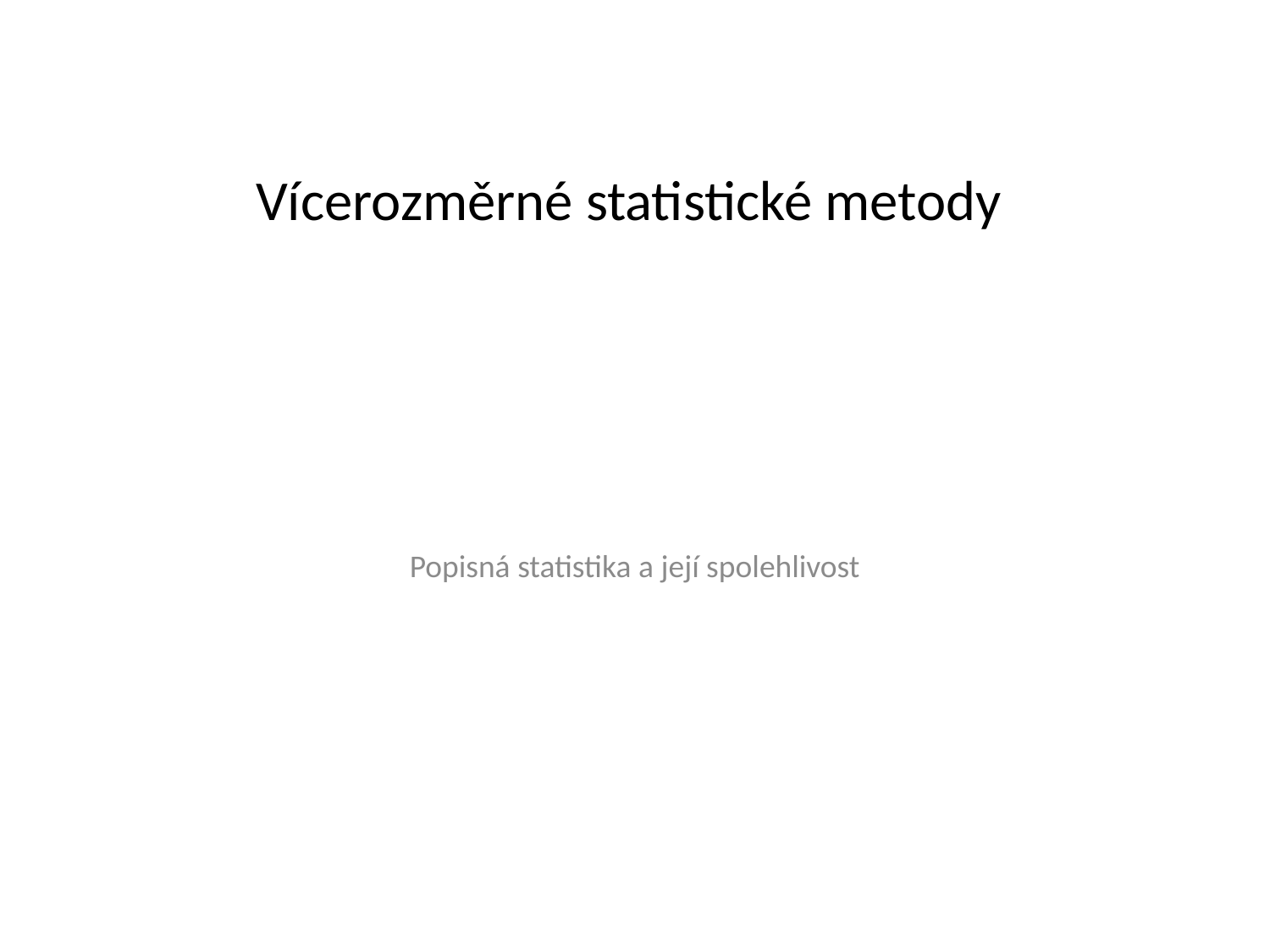

# Vícerozměrné statistické metody
Popisná statistika a její spolehlivost